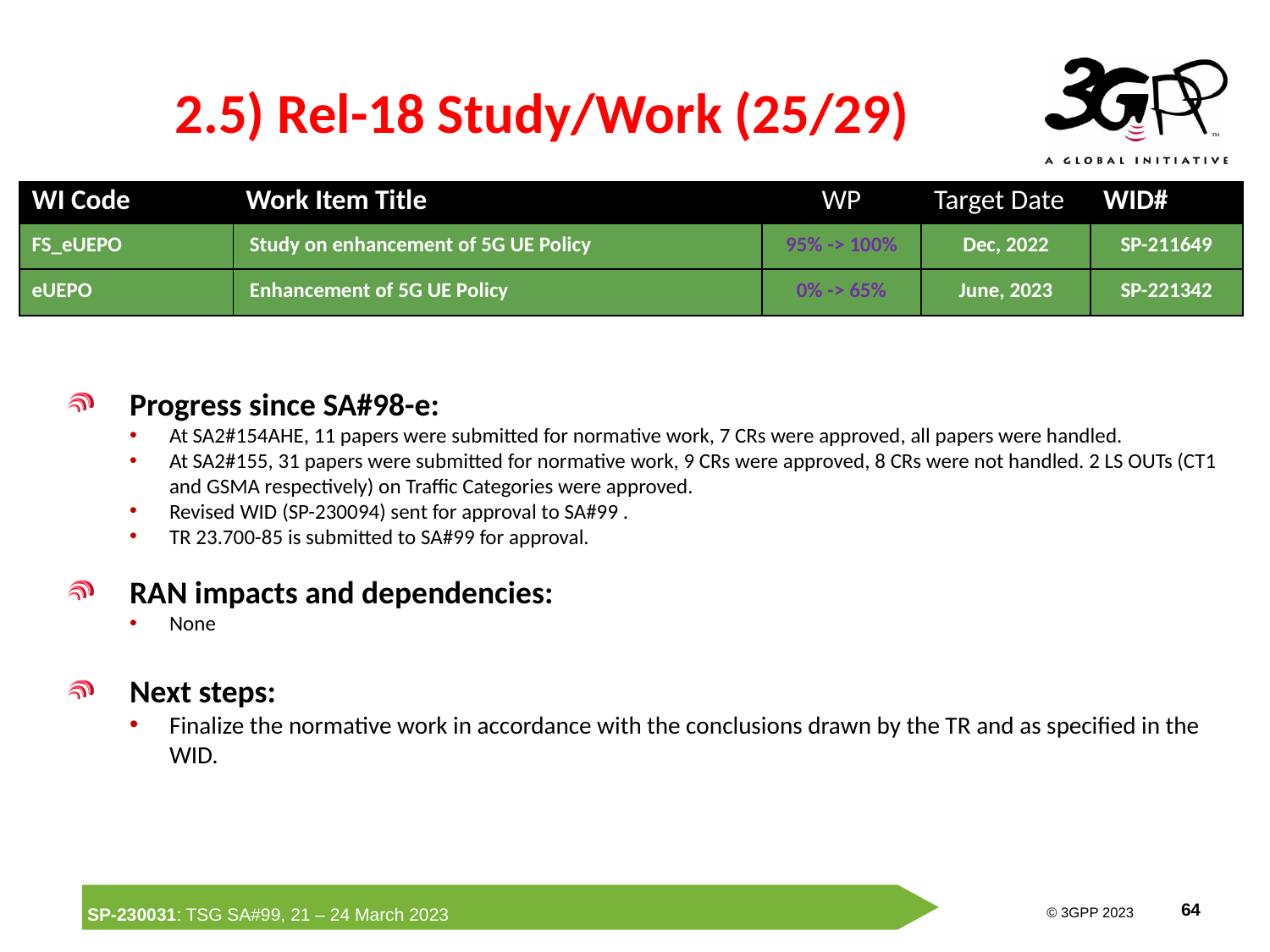

# 2.5) Rel-18 Study/Work (25/29)
| WI Code | Work Item Title | WP | Target Date | WID# |
| --- | --- | --- | --- | --- |
| FS\_eUEPO | Study on enhancement of 5G UE Policy | 95% -> 100% | Dec, 2022 | SP-211649 |
| eUEPO | Enhancement of 5G UE Policy | 0% -> 65% | June, 2023 | SP-221342 |
Progress since SA#98-e:
At SA2#154AHE, 11 papers were submitted for normative work, 7 CRs were approved, all papers were handled.
At SA2#155, 31 papers were submitted for normative work, 9 CRs were approved, 8 CRs were not handled. 2 LS OUTs (CT1 and GSMA respectively) on Traffic Categories were approved.
Revised WID (SP-230094) sent for approval to SA#99 .
TR 23.700-85 is submitted to SA#99 for approval.

RAN impacts and dependencies:
None

Next steps:
Finalize the normative work in accordance with the conclusions drawn by the TR and as specified in the WID.